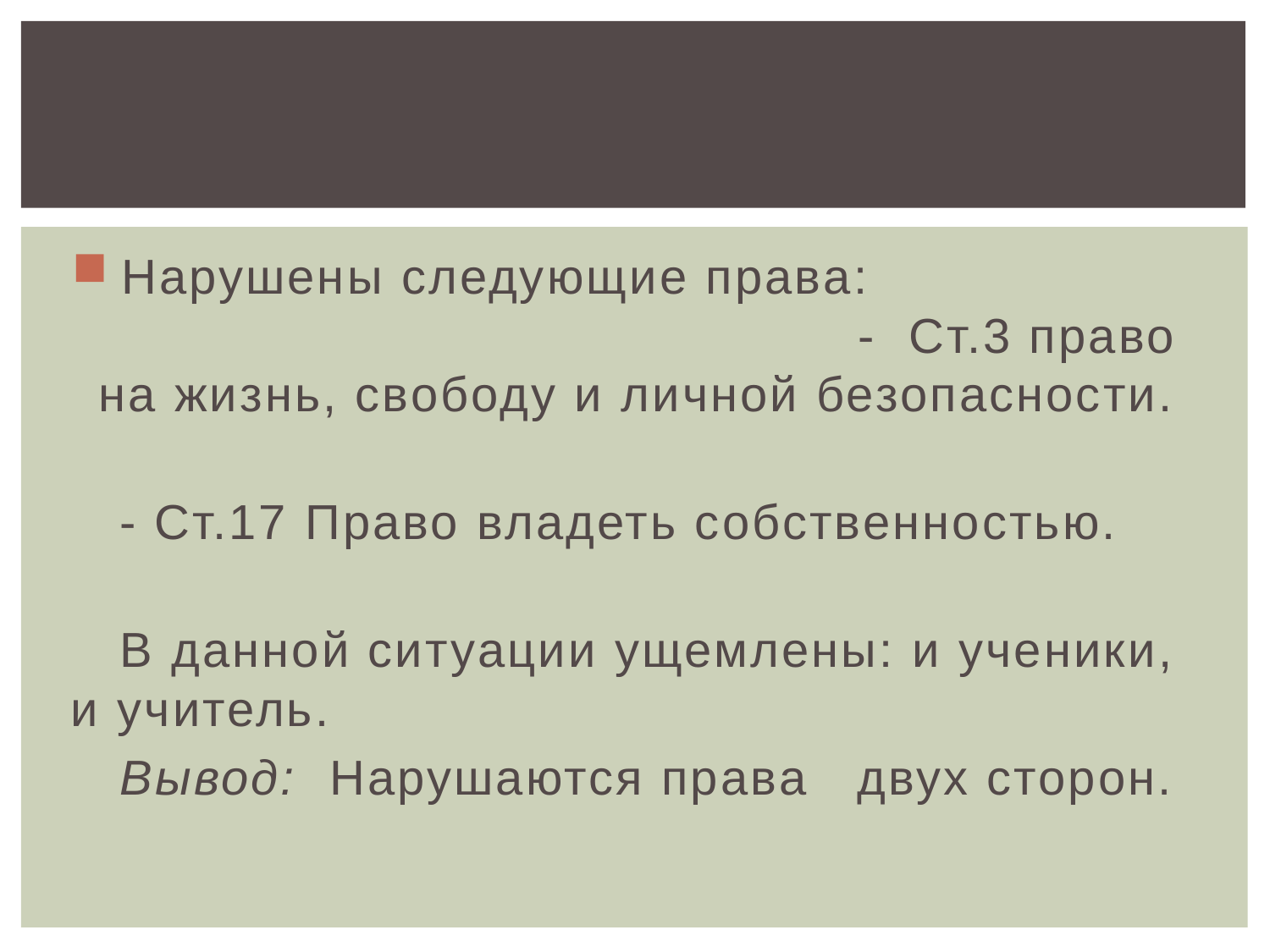

Нарушены следующие права:                                                                    -  Ст.3 право на жизнь, свободу и личной безопасности.
   - Ст.17 Право владеть собственностью.
   В данной ситуации ущемлены: и ученики, и учитель.
   Вывод:  Нарушаются права   двух сторон.